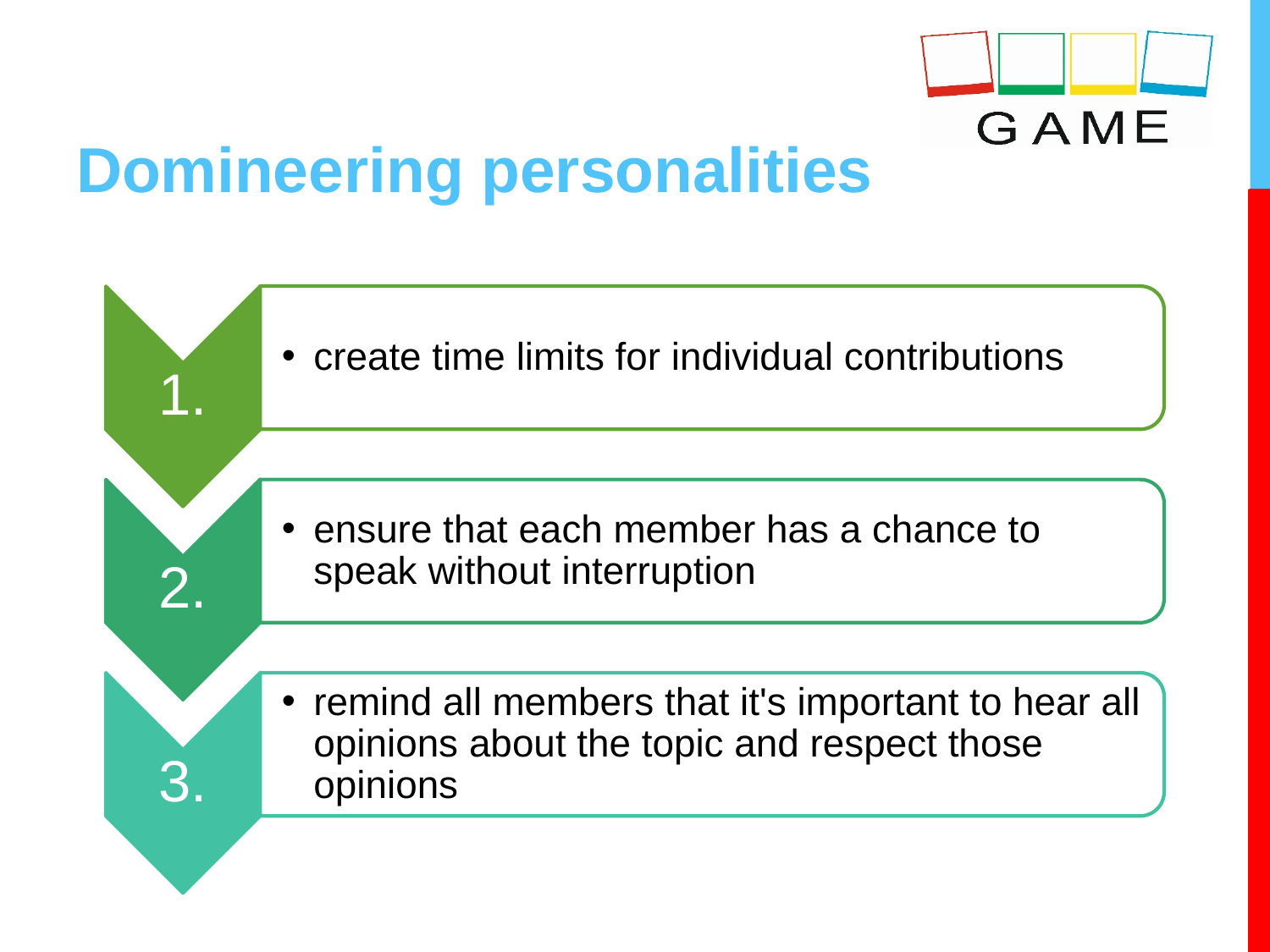

# Domineering personalities

create time limits for individual contributions

1.
ensure that each member has a chance to speak without interruption

2.
remind all members that it's important to hear all opinions about the topic and respect those opinions

3.